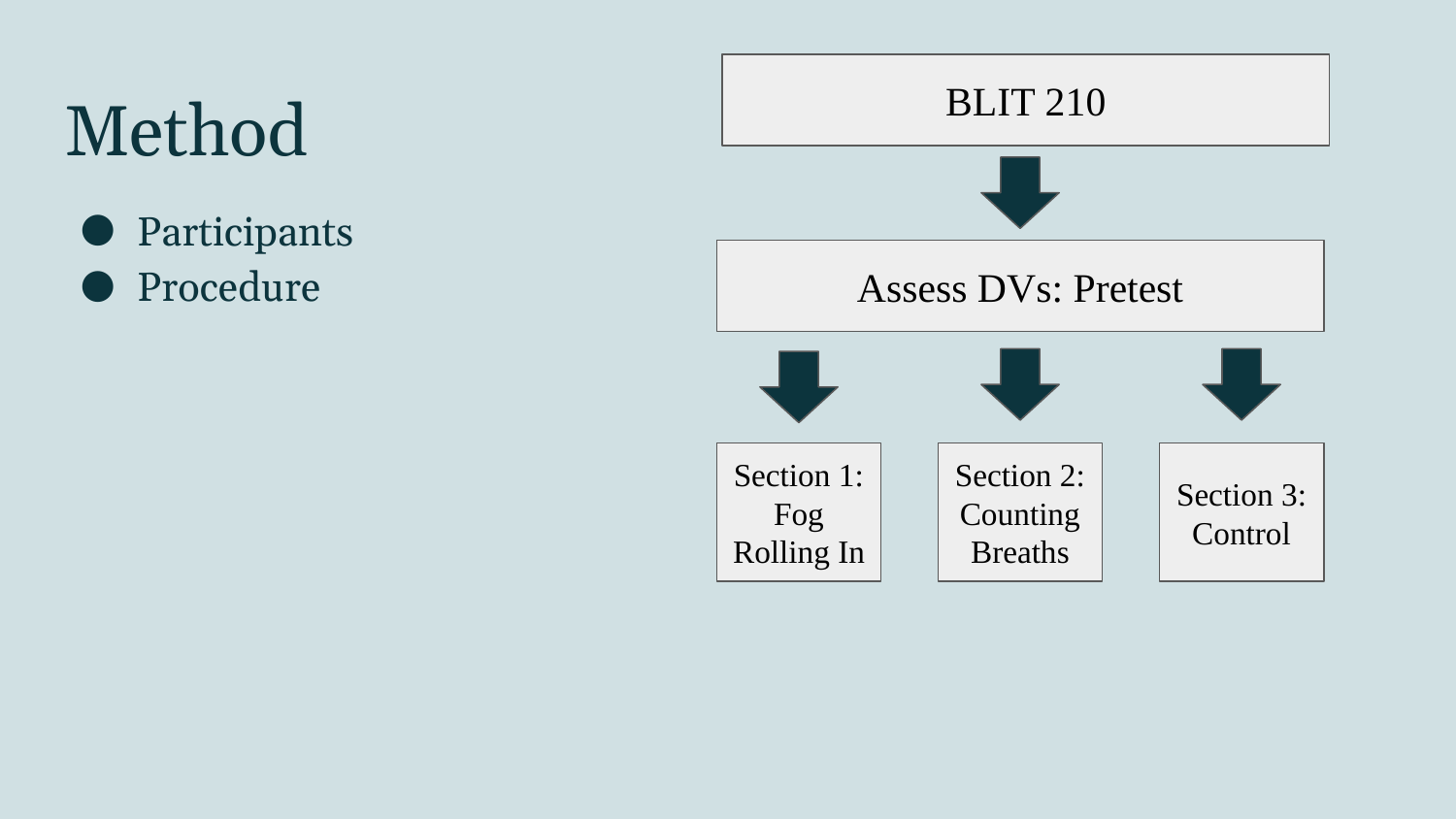

BLIT 210
# Method

Participants
Procedure

Assess DVs: Pretest

Section 3: Control
Section 1:
Fog Rolling In
Section 2: Counting Breaths